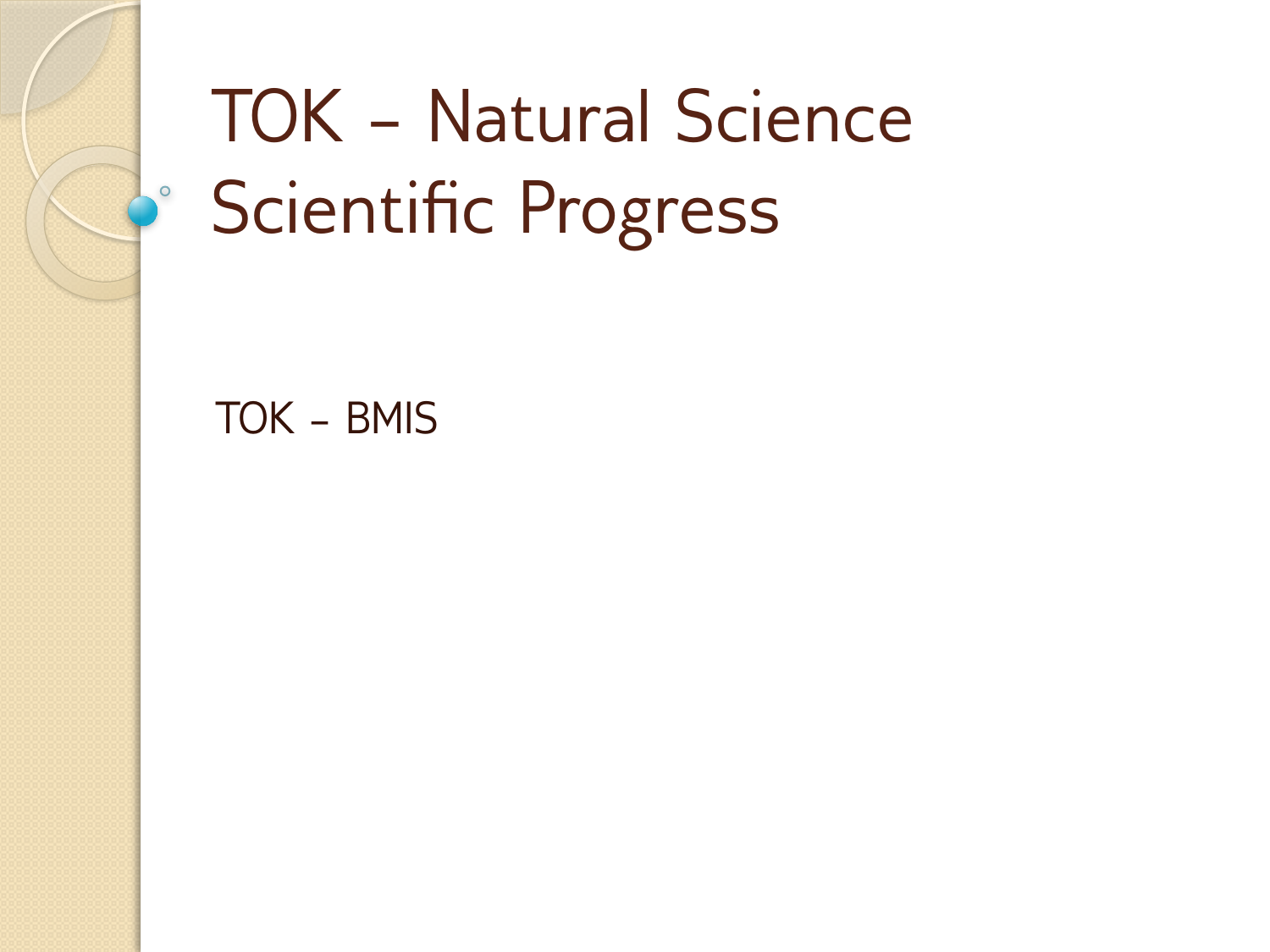

# TOK – Natural Science Scientific Progress

TOK – BMIS